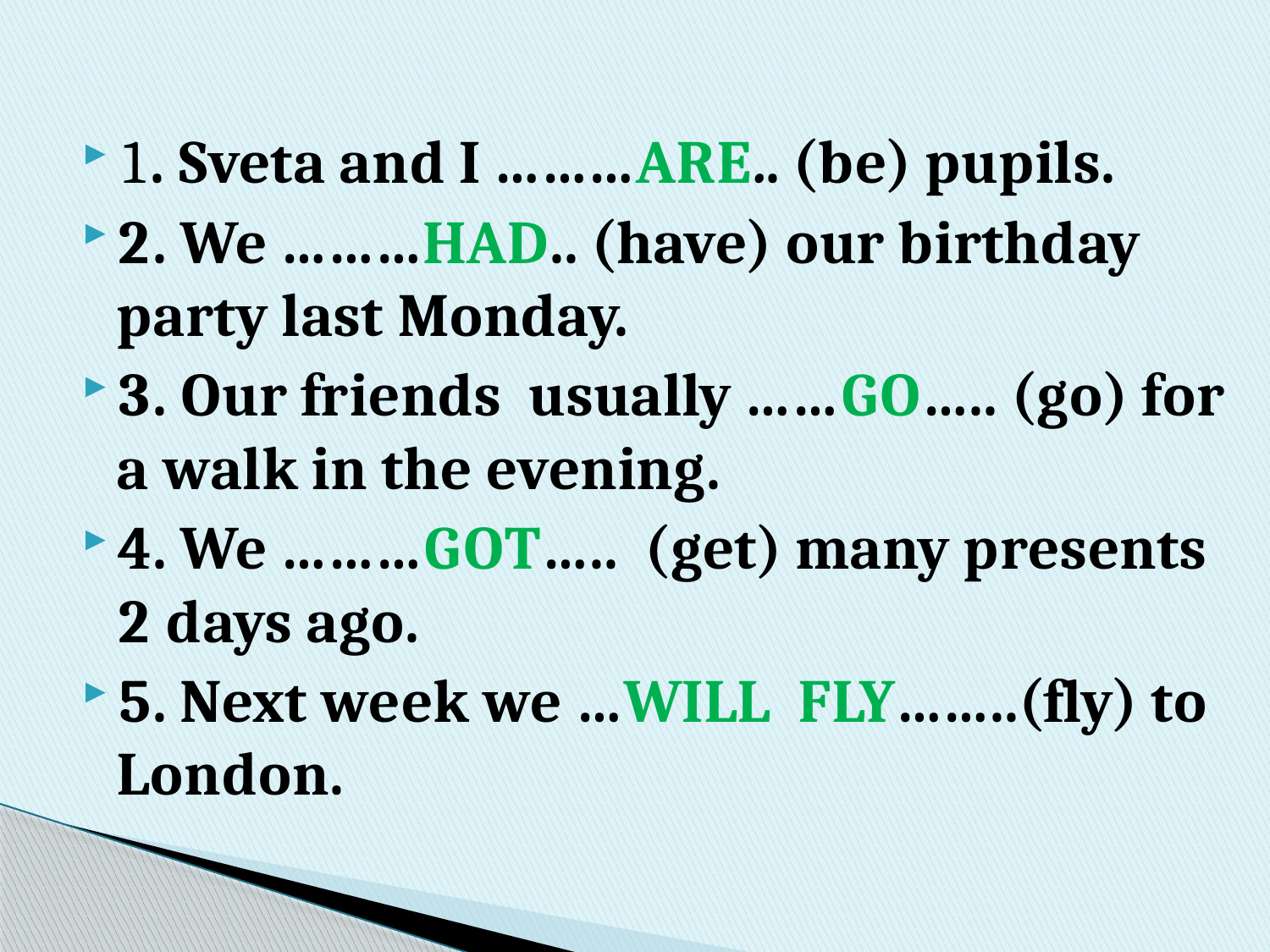

1. Sveta and I ………ARE.. (be) pupils.
2. We ………HAD.. (have) our birthday party last Monday.
3. Our friends  usually ……GO….. (go) for a walk in the evening.
4. We ………GOT…..  (get) many presents 2 days ago.
5. Next week we …WILL  FLY……..(fly) to London.